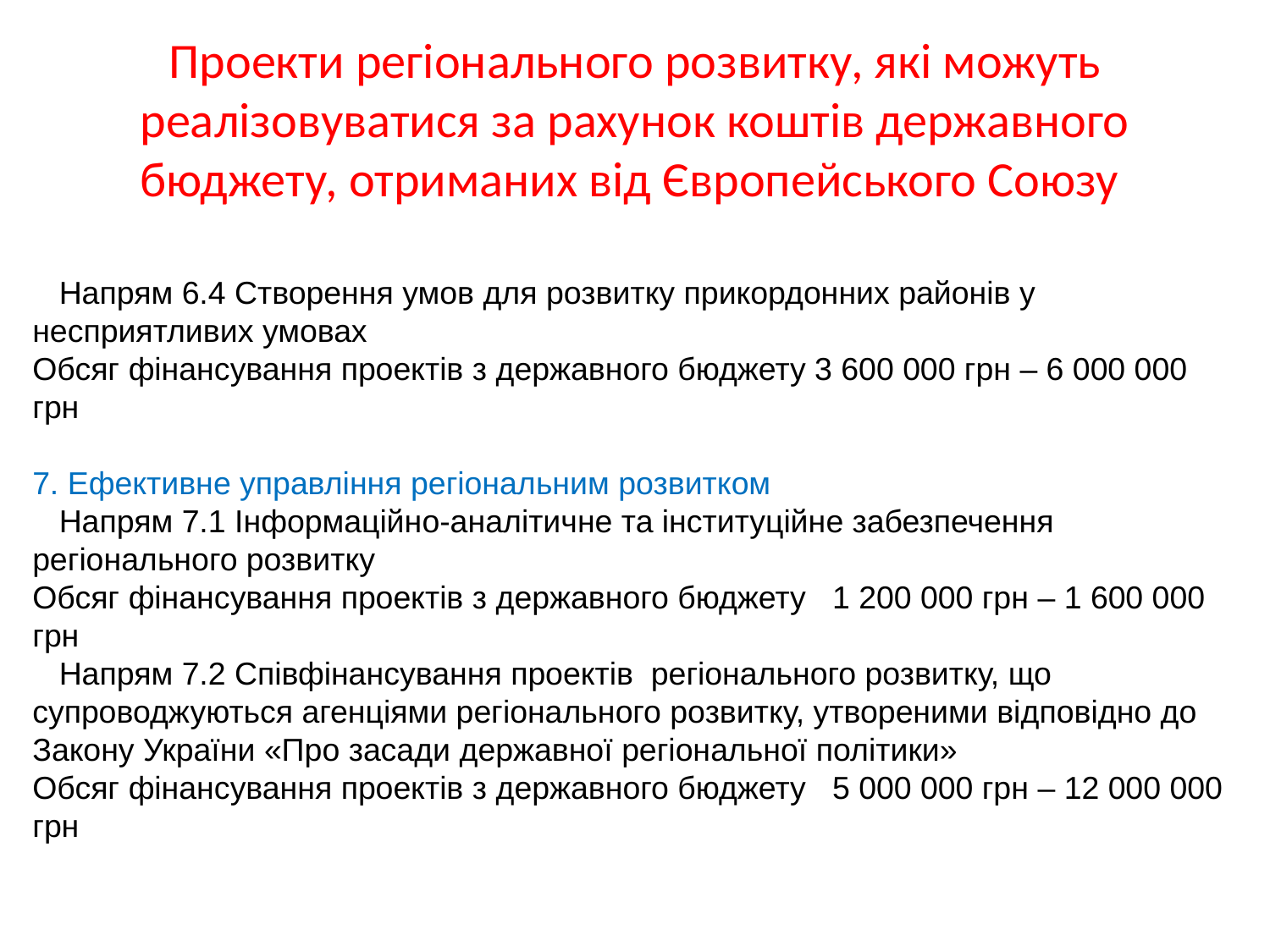

# Проекти регіонального розвитку, які можуть реалізовуватися за рахунок коштів державного бюджету, отриманих від Європейського Союзу
   Напрям 6.4 Створення умов для розвитку прикордонних районів у несприятливих умовах
Обсяг фінансування проектів з державного бюджету 3 600 000 грн – 6 000 000 грн

7. Ефективне управління регіональним розвитком
   Напрям 7.1 Інформаційно-аналітичне та інституційне забезпечення регіонального розвитку
Обсяг фінансування проектів з державного бюджету   1 200 000 грн – 1 600 000 грн
   Напрям 7.2 Співфінансування проектів  регіонального розвитку, що супроводжуються агенціями регіонального розвитку, утвореними відповідно до Закону України «Про засади державної регіональної політики»
Обсяг фінансування проектів з державного бюджету   5 000 000 грн – 12 000 000 грн